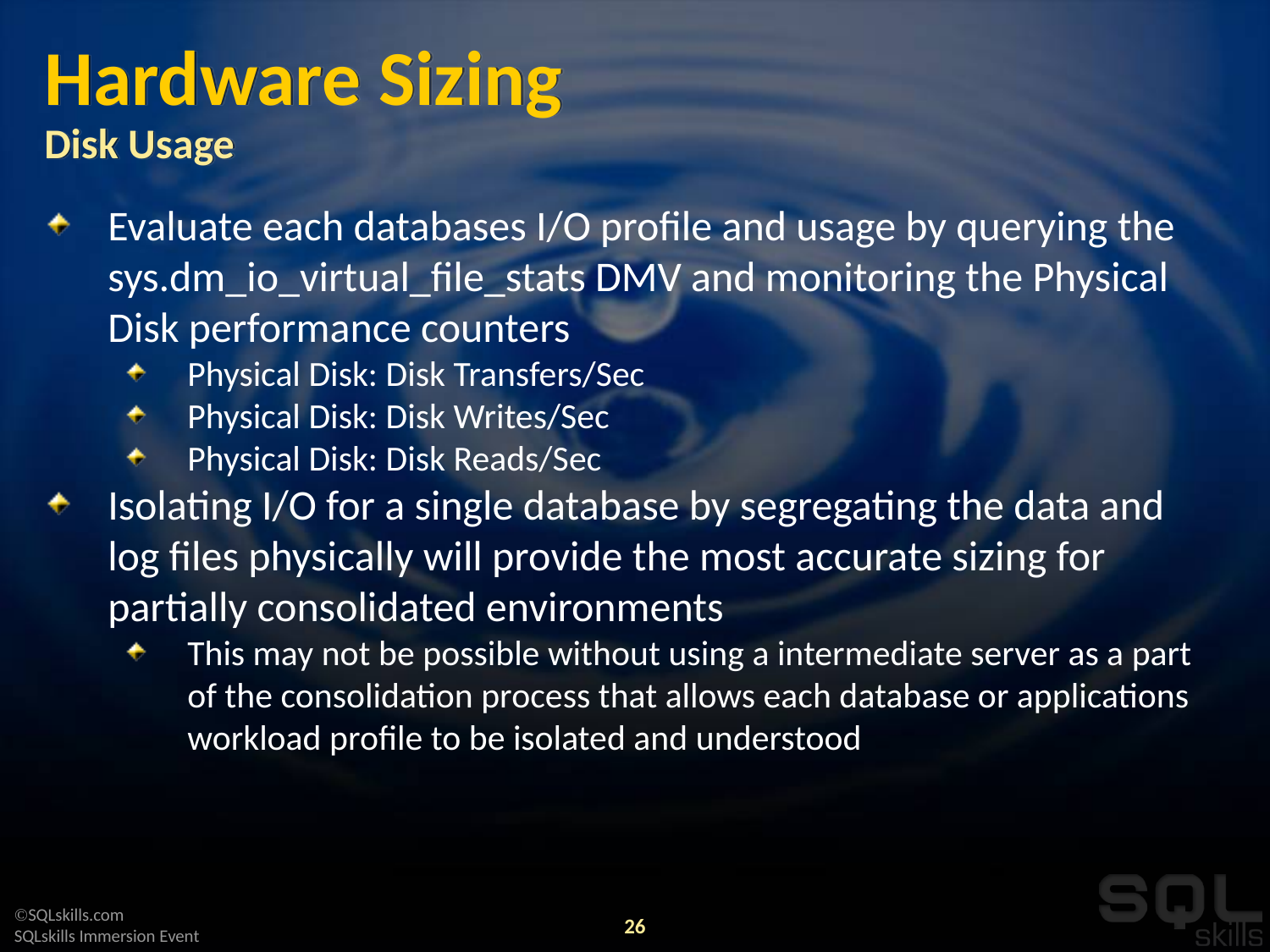

# Hardware Sizing Disk Usage
Evaluate each databases I/O profile and usage by querying the sys.dm_io_virtual_file_stats DMV and monitoring the Physical Disk performance counters
Physical Disk: Disk Transfers/Sec
Physical Disk: Disk Writes/Sec
Physical Disk: Disk Reads/Sec
Isolating I/O for a single database by segregating the data and log files physically will provide the most accurate sizing for partially consolidated environments
This may not be possible without using a intermediate server as a part of the consolidation process that allows each database or applications workload profile to be isolated and understood

26